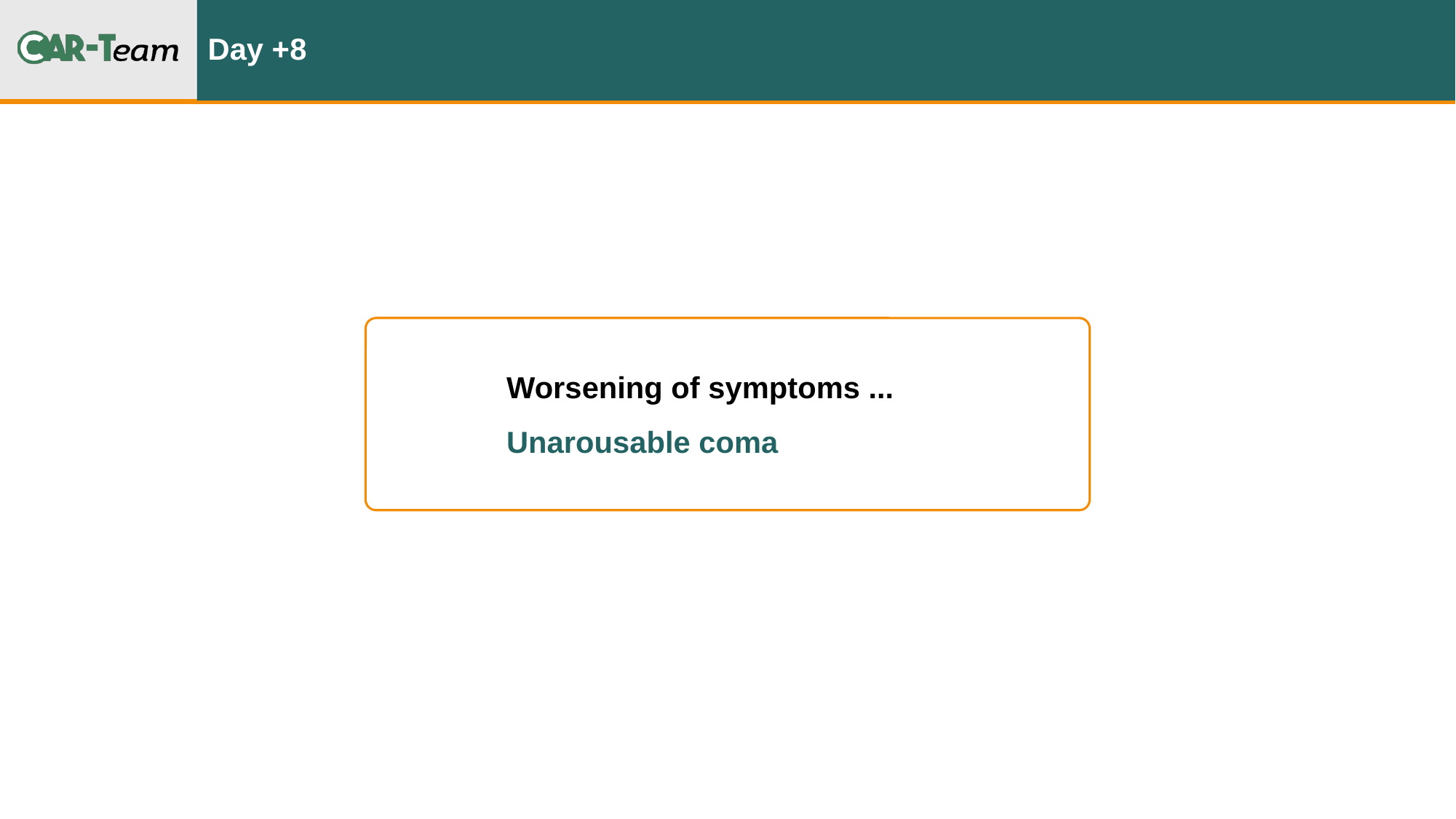

# Day +8

Worsening of symptoms ...
Unarousable coma